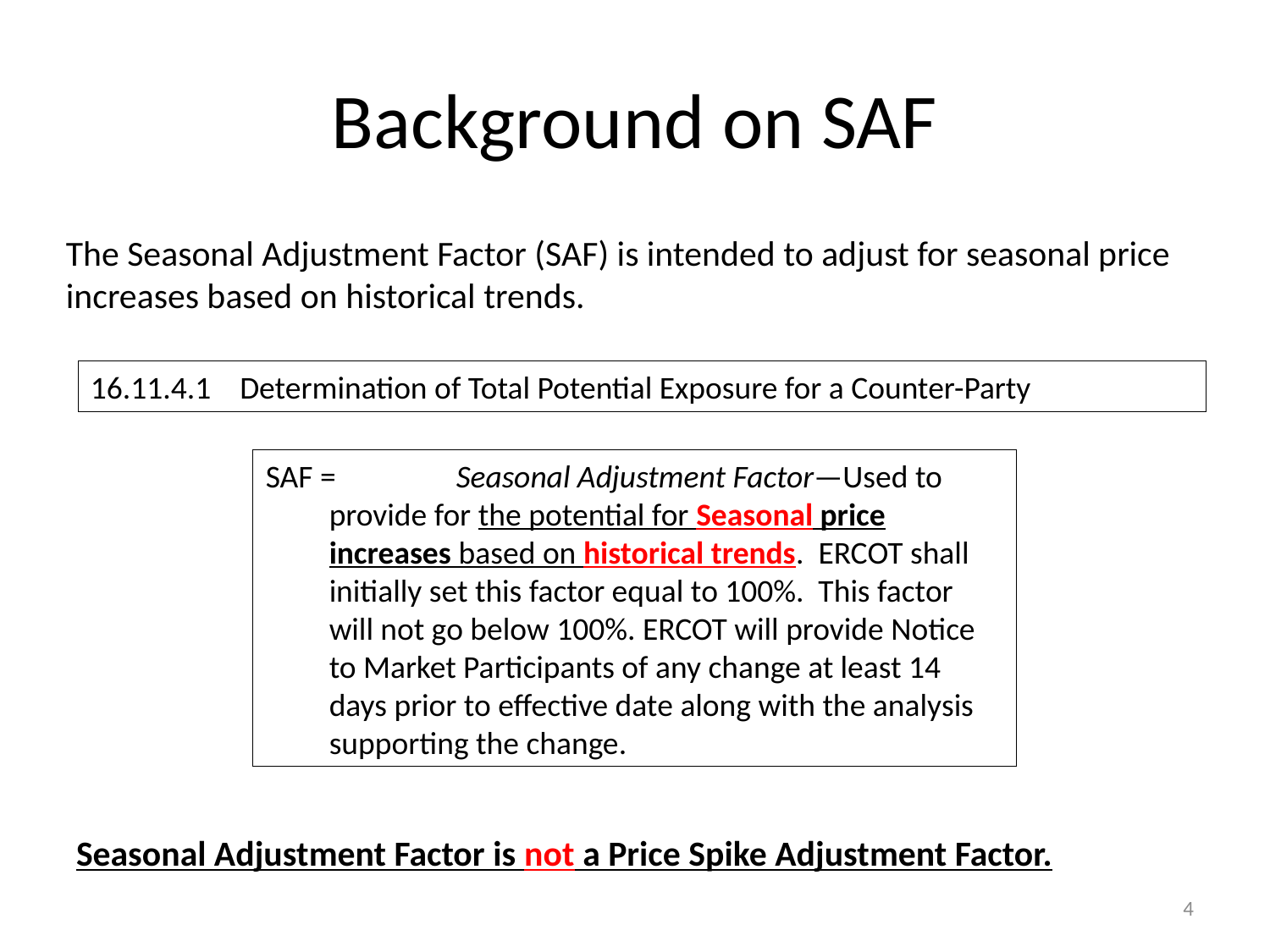

Background on SAF
The Seasonal Adjustment Factor (SAF) is intended to adjust for seasonal price increases based on historical trends.
16.11.4.1    Determination of Total Potential Exposure for a Counter-Party
SAF = 	Seasonal Adjustment Factor—Used to provide for the potential for Seasonal price increases based on historical trends.  ERCOT shall initially set this factor equal to 100%.  This factor will not go below 100%. ERCOT will provide Notice to Market Participants of any change at least 14 days prior to effective date along with the analysis supporting the change.
# Seasonal Adjustment Factor is not a Price Spike Adjustment Factor.
4